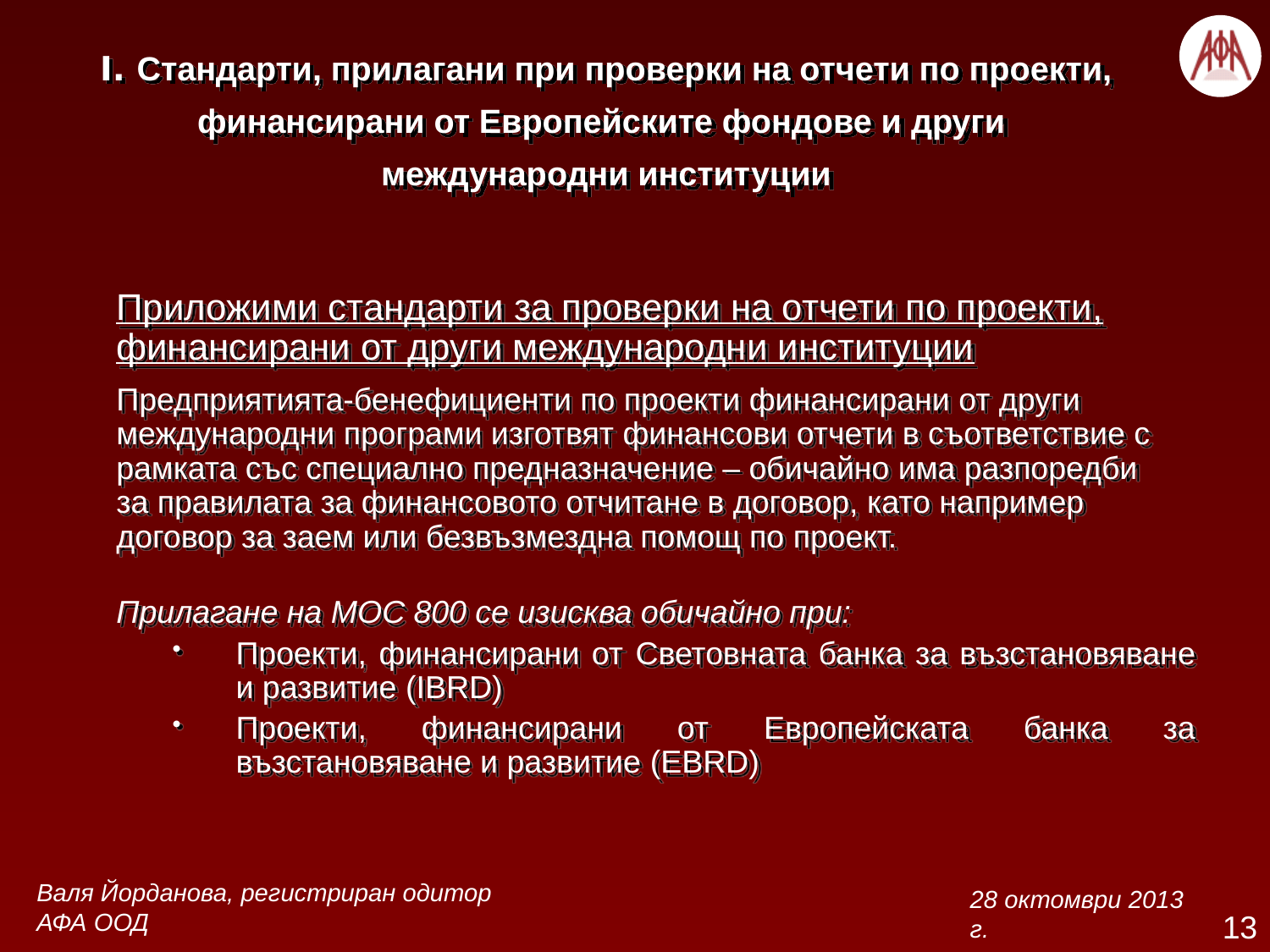

# І. Стандарти, прилагани при проверки на отчети по проекти, финансирани от Европейските фондове и други международни институции
Приложими стандарти за проверки на отчети по проекти,
финансирани от други международни институции

Предприятията-бенeфициенти по проекти финансирани от други
международни програми изготвят финансови отчети в съответствие с
рамката със специално предназначение – обичайно има разпоредби
за правилата за финансовото отчитане в договор, като например договор за заем или безвъзмездна помощ по проект.

Прилагане на МОС 800 се изисква обичайно при:
Проекти, финансирани от Световната банка за възстановяване и развитие (IBRD)
Проекти, финансирани от Европейската банка за възстановяване и развитие (EBRD)